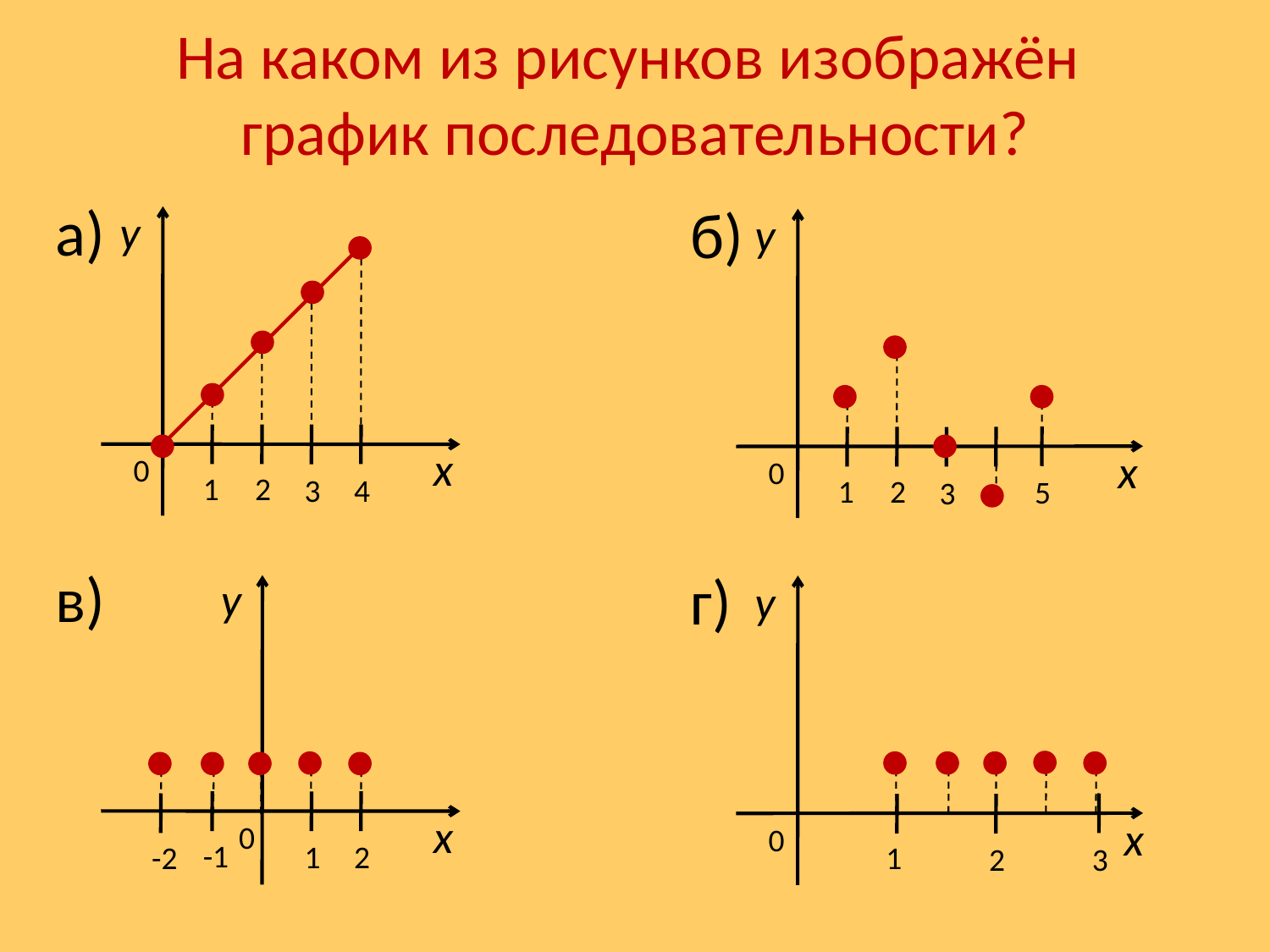

На каком из рисунков изображён
график последовательности?
а)
y
x
0
1
2
3
4
б)

y

x
0
1
2
5
3

в)
г)
y
y

x
x
0
0
-1
1
2
-2
1
3
2